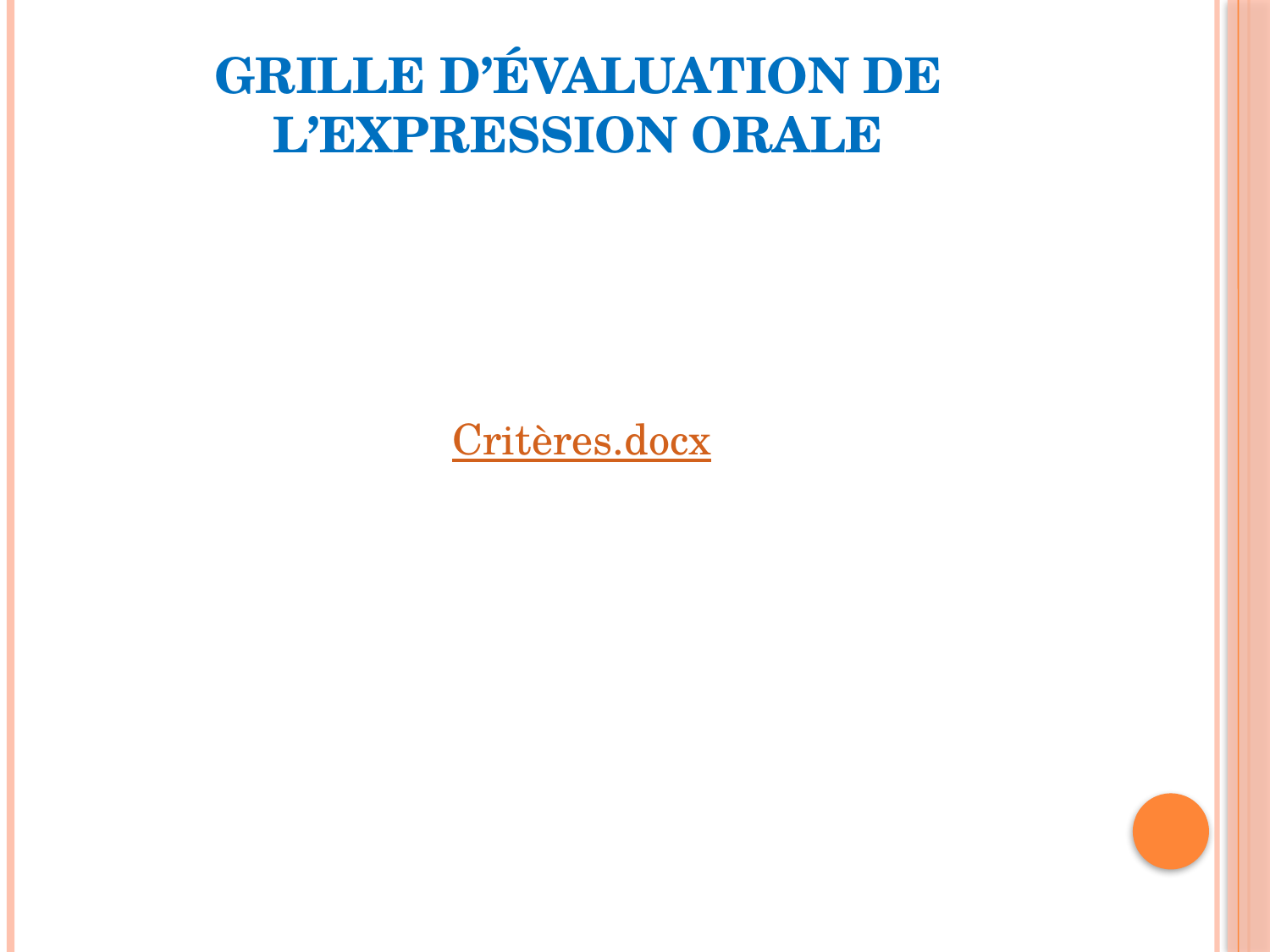

# Grille d’évaluation de l’expression orale

Critères.docx